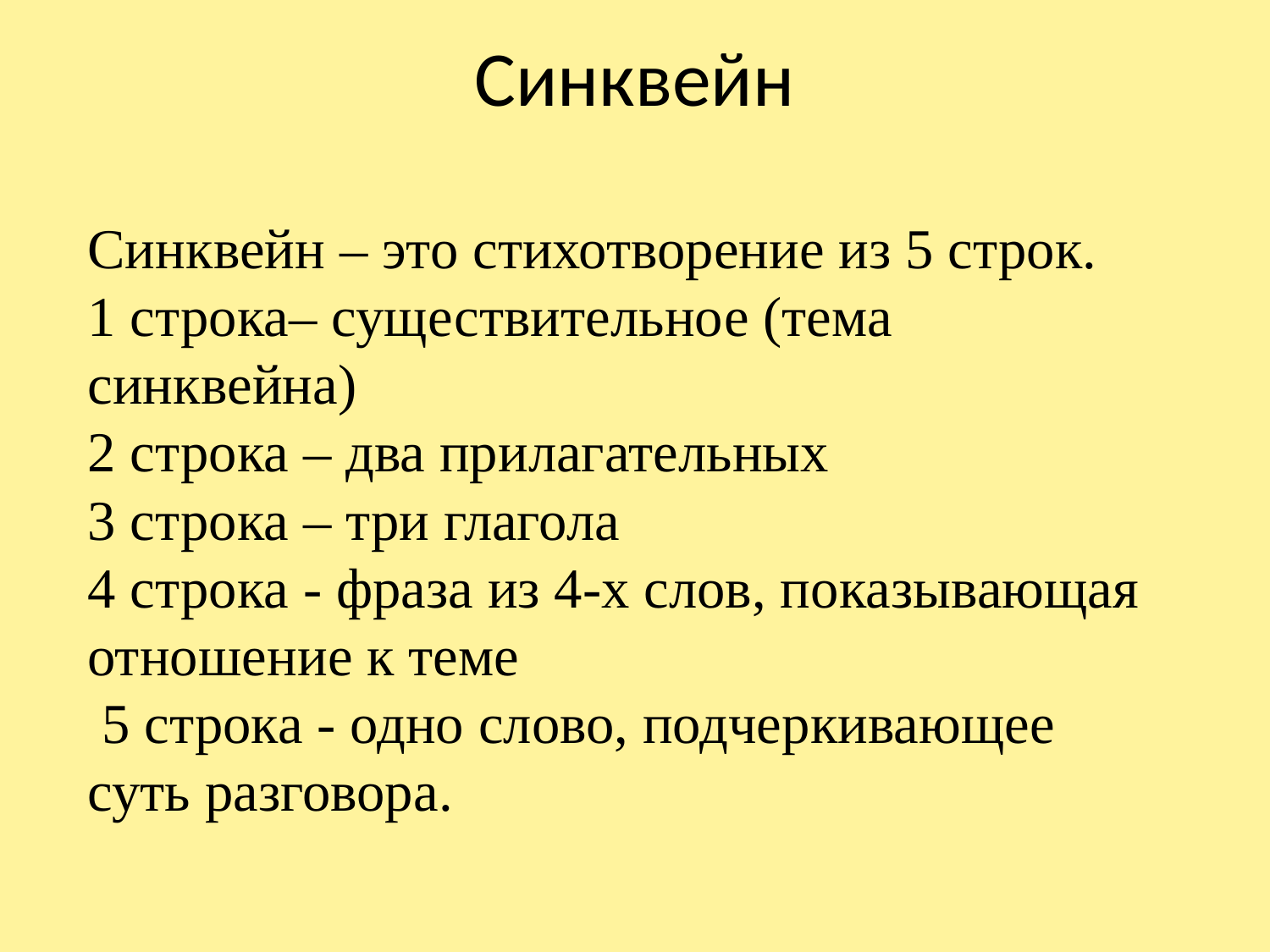

# Синквейн
Синквейн – это стихотворение из 5 строк.
1 строка– существительное (тема синквейна)
2 строка – два прилагательных
3 строка – три глагола
4 строка - фраза из 4-х слов, показывающая отношение к теме
 5 строка - одно слово, подчеркивающее суть разговора.